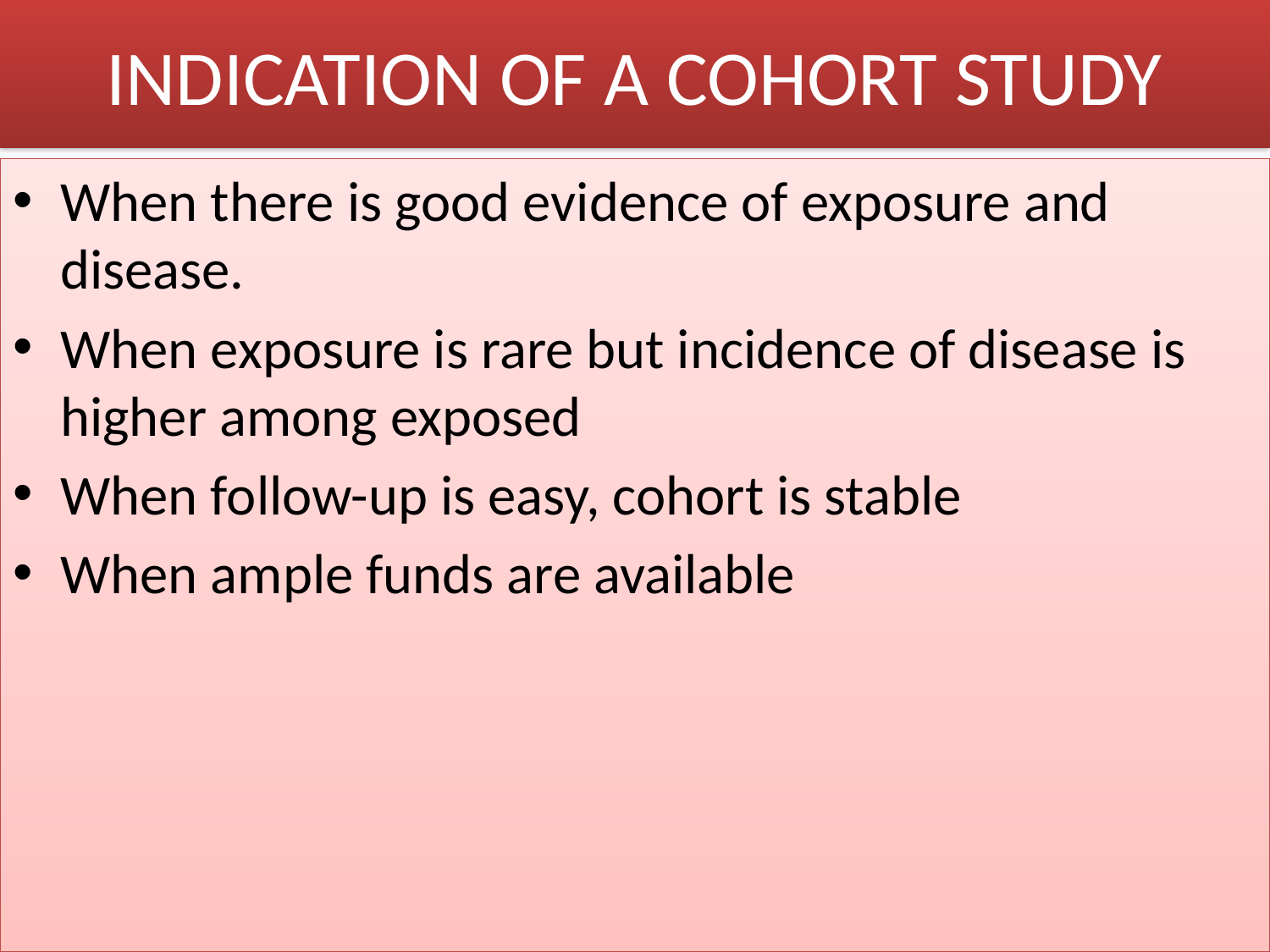

# INDICATION OF A COHORT STUDY
When there is good evidence of exposure and disease.
When exposure is rare but incidence of disease is higher among exposed
When follow-up is easy, cohort is stable
When ample funds are available